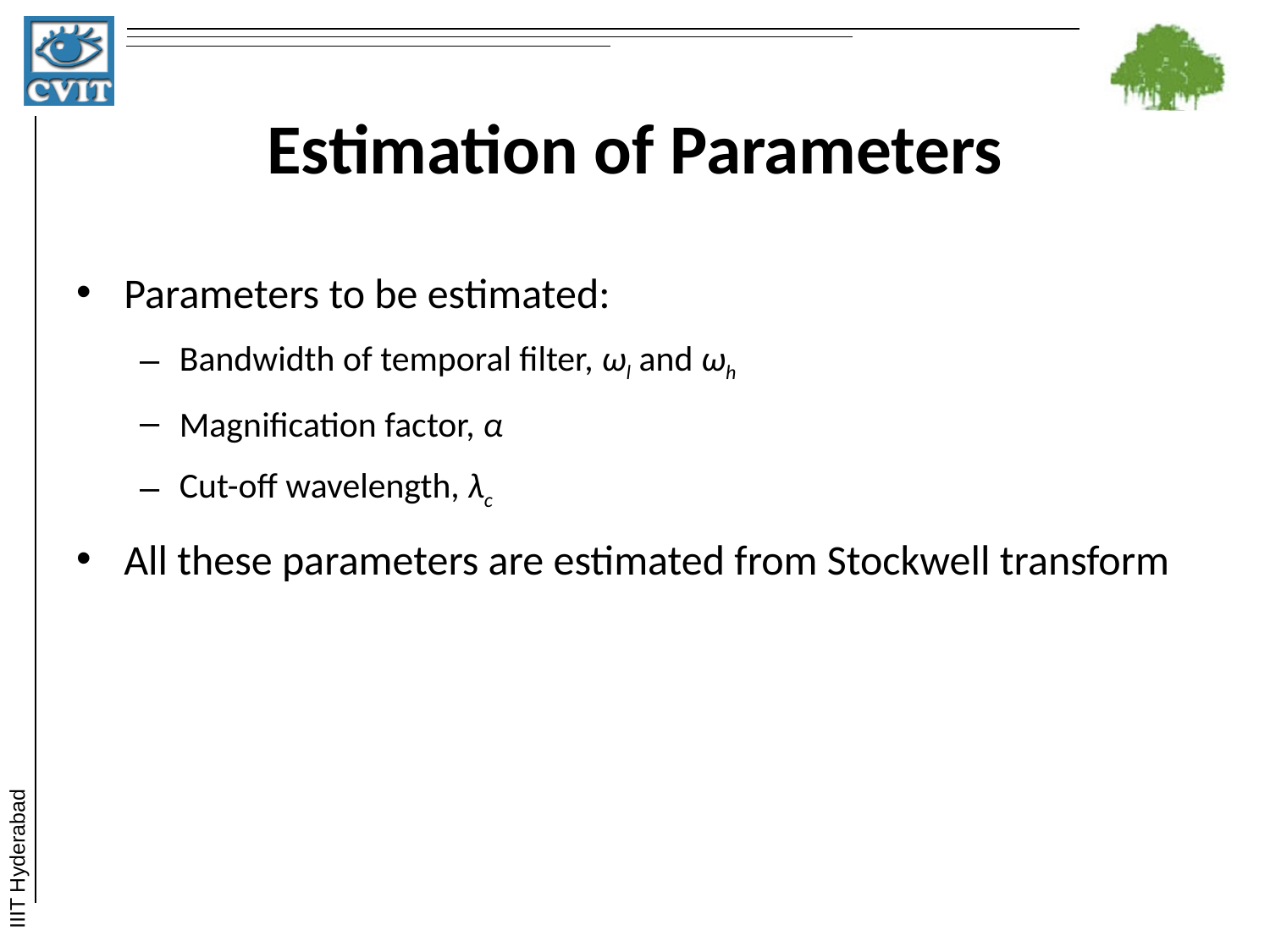

# Estimation of Parameters
Parameters to be estimated:
Bandwidth of temporal filter, ωl and ωh
Magnification factor, α
Cut-off wavelength, λc
All these parameters are estimated from Stockwell transform